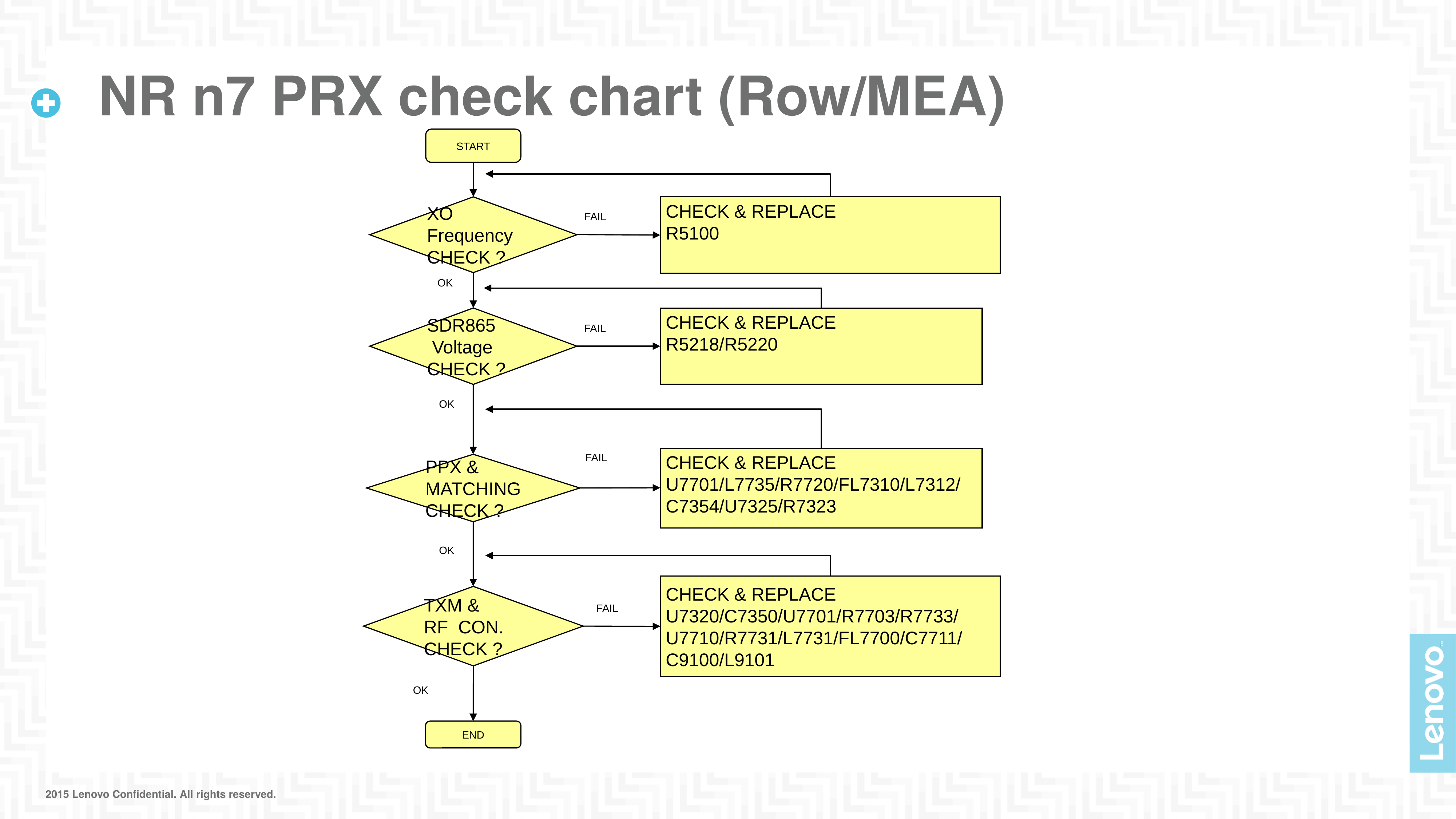

# NR n7 PRX check chart (Row/MEA)
START

XO Frequency
CHECK ?

CHECK & REPLACE
R5100
FAIL
OK

SDR865
 Voltage CHECK ?

CHECK & REPLACE
R5218/R5220
FAIL
OK
FAIL
CHECK & REPLACE
U7701/L7735/R7720/FL7310/L7312/C7354/U7325/R7323
PPX &  MATCHING CHECK ?
OK
CHECK & REPLACE
U7320/C7350/U7701/R7703/R7733/U7710/R7731/L7731/FL7700/C7711/C9100/L9101
TXM &
RF  CON. CHECK ?
FAIL
OK
OK
END